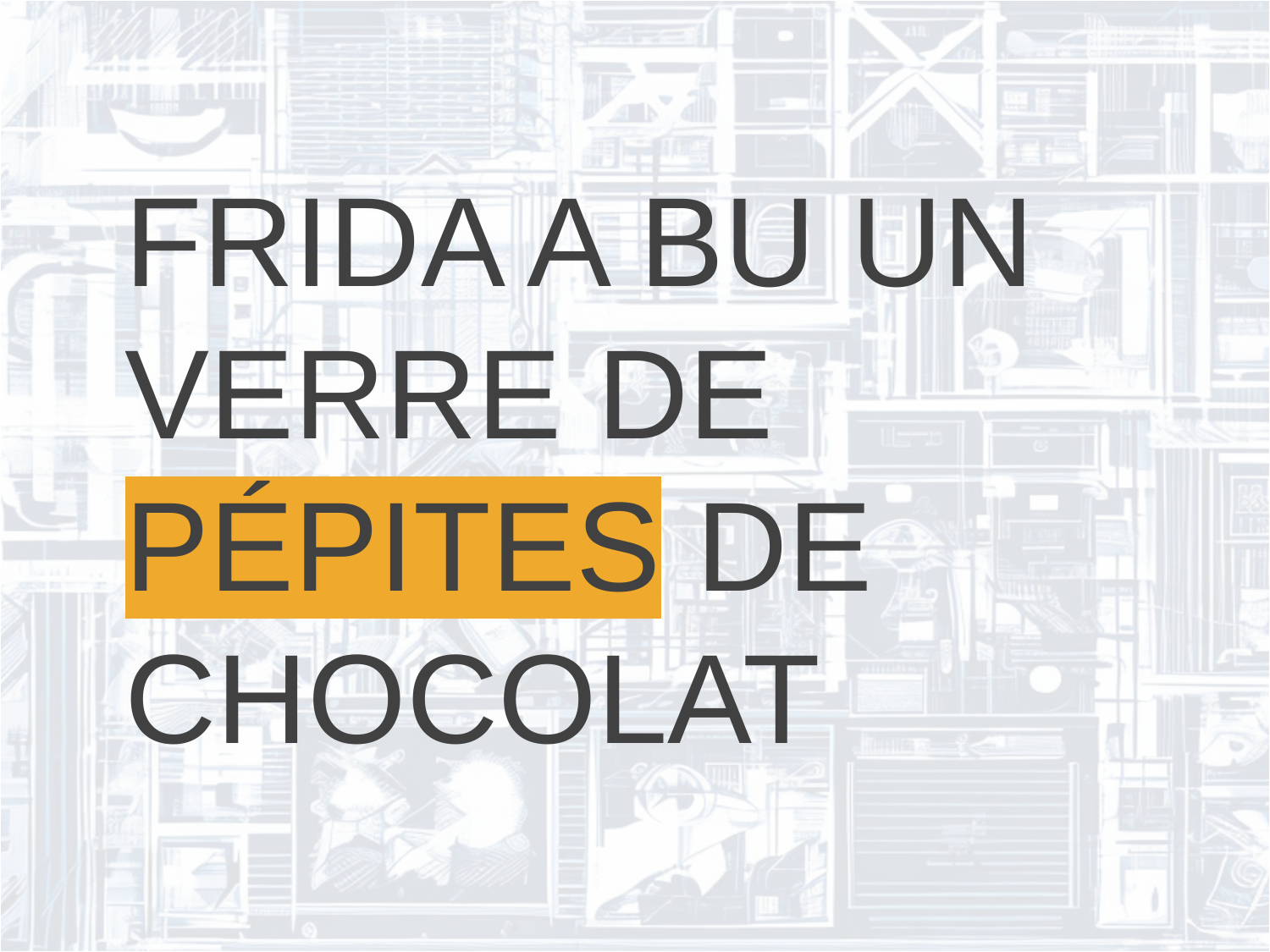

FRIDA A BU UN VERRE DE PÉPITES DE CHOCOLAT